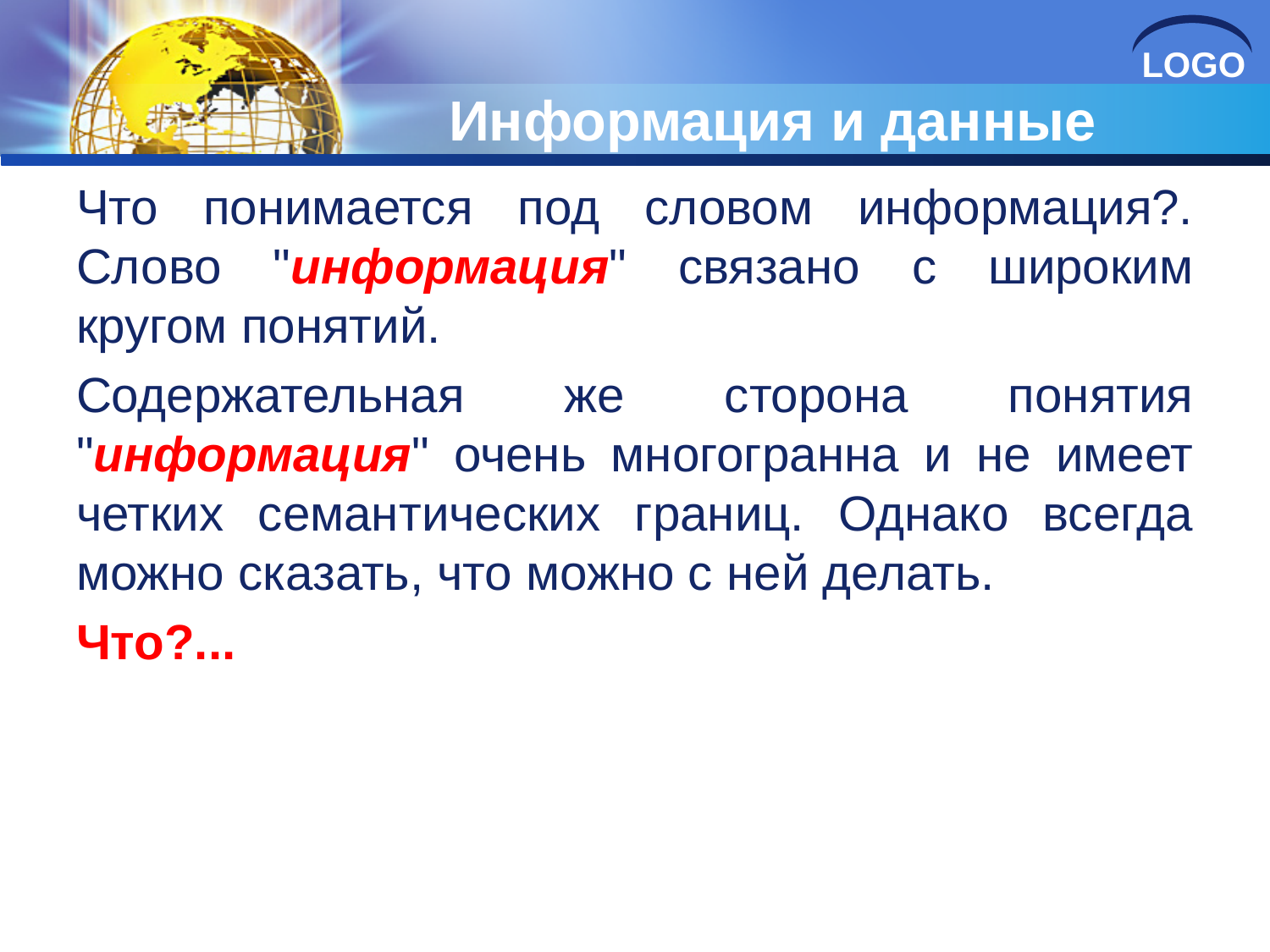

# Информация и данные
Что понимается под словом информация?. Слово "информация" связано с широким кругом понятий.
Содержательная же сторона понятия "информация" очень многогранна и не имеет четких семантических границ. Однако всегда можно сказать, что можно с ней делать.
Что?...